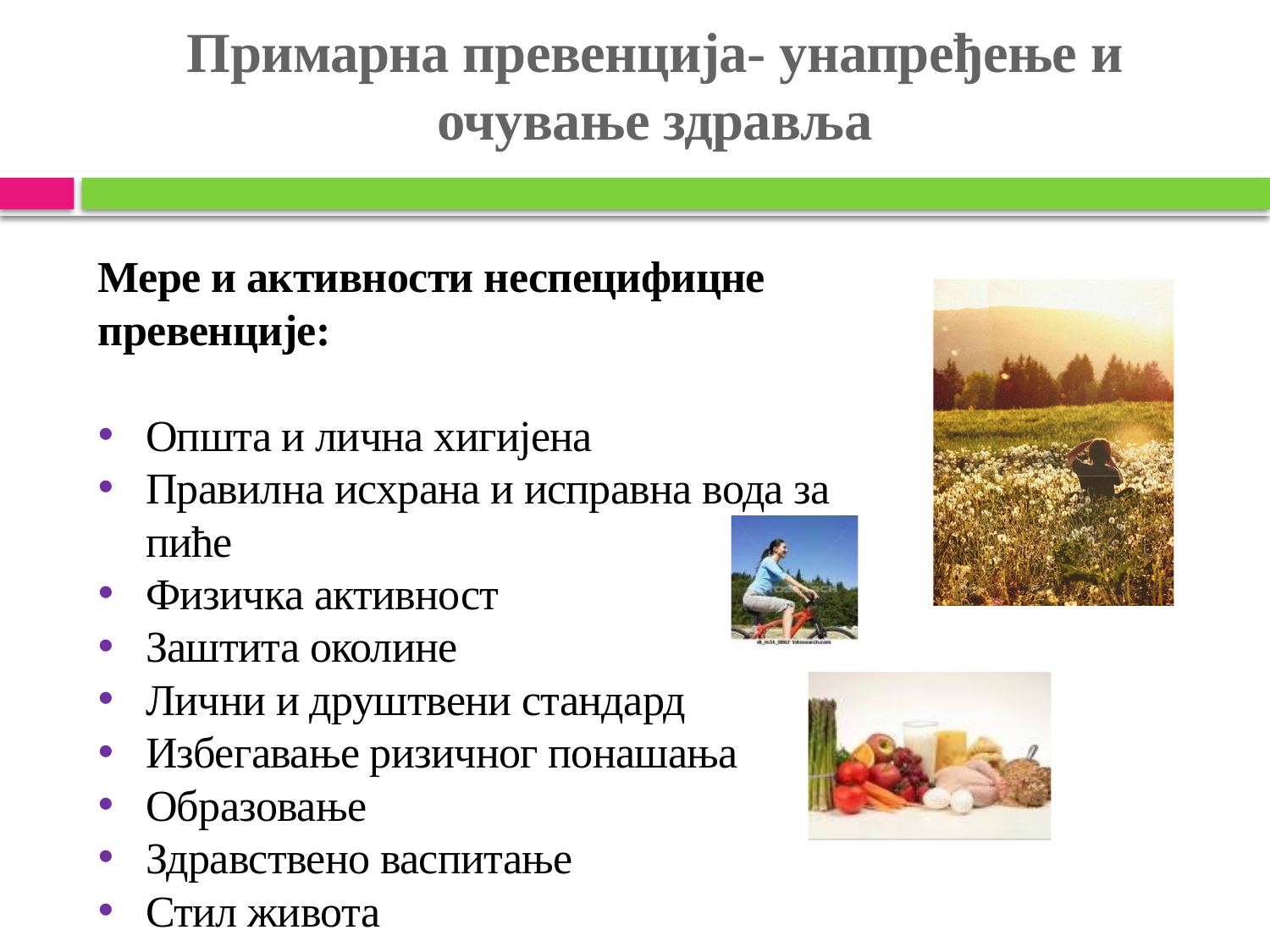

Примарна превенција- унапређење и очување здравља
Мере и активности неспецифицне превенције:

Општа и лична хигијена
Правилна исхрана и исправна вода за пиће
Физичка активност
Заштита околине
Лични и друштвени стандард
Избегавање ризичног понашања
Образовање
Здравствено васпитање
Стил живота